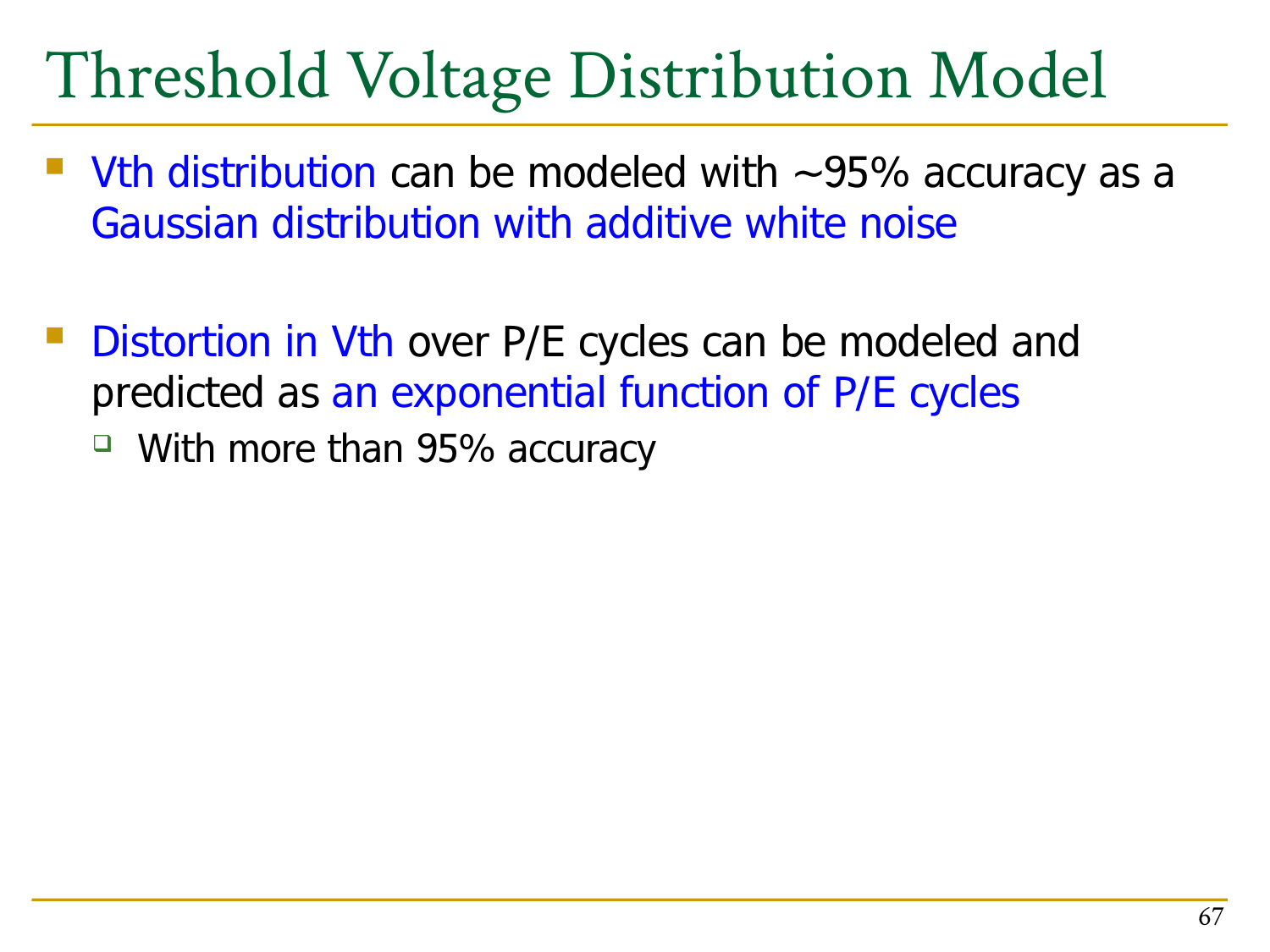

# Threshold Voltage Distribution Model
Vth distribution can be modeled with ~95% accuracy as a Gaussian distribution with additive white noise

Distortion in Vth over P/E cycles can be modeled and predicted as an exponential function of P/E cycles
With more than 95% accuracy
67